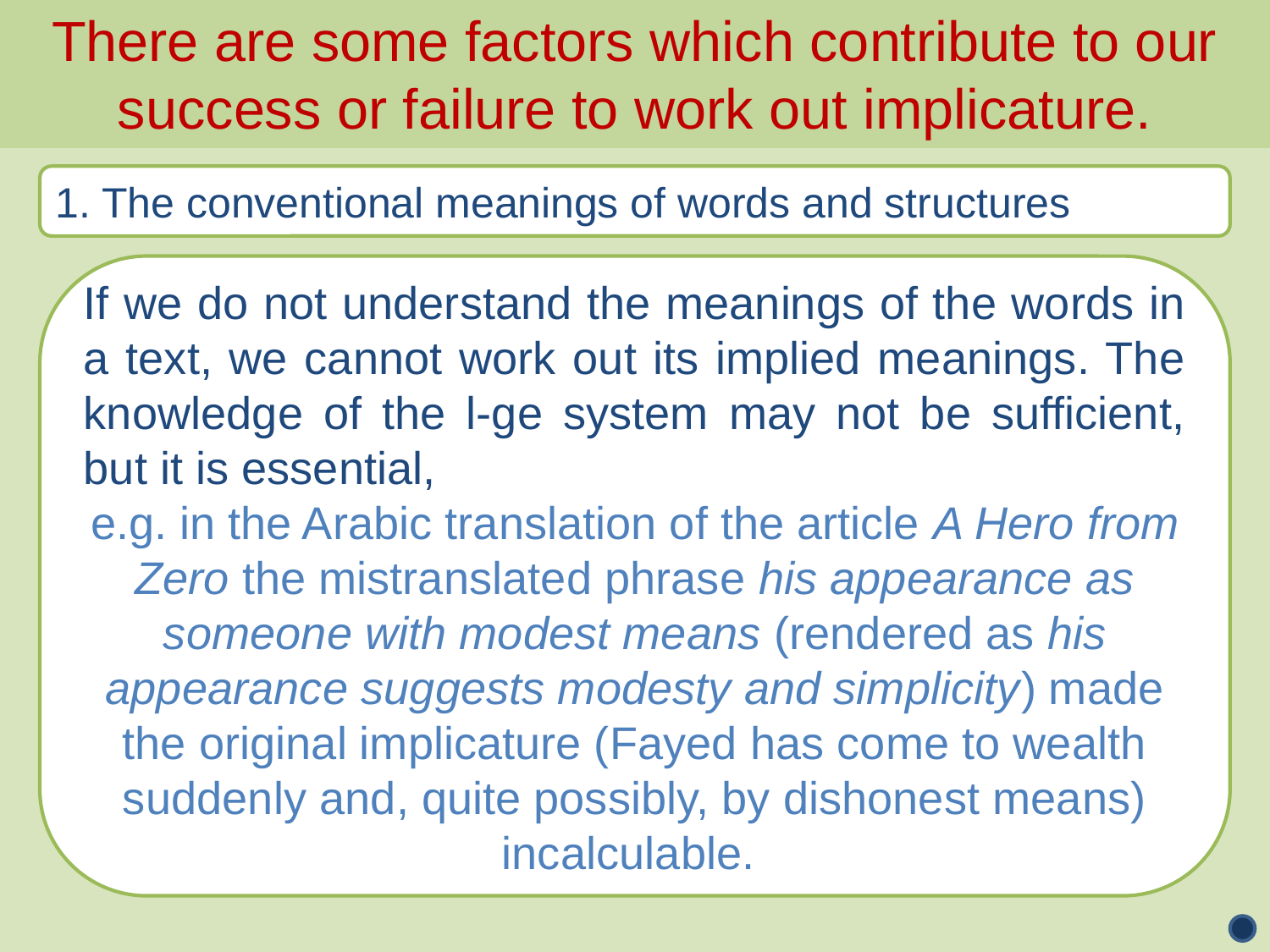

There are some factors which contribute to our success or failure to work out implicature.
1. The conventional meanings of words and structures
If we do not understand the meanings of the words in a text, we cannot work out its implied meanings. The knowledge of the l-ge system may not be sufficient, but it is essential,
e.g. in the Arabic translation of the article A Hero from Zero the mistranslated phrase his appearance as someone with modest means (rendered as his appearance suggests modesty and simplicity) made the original implicature (Fayed has come to wealth suddenly and, quite possibly, by dishonest means) incalculable.